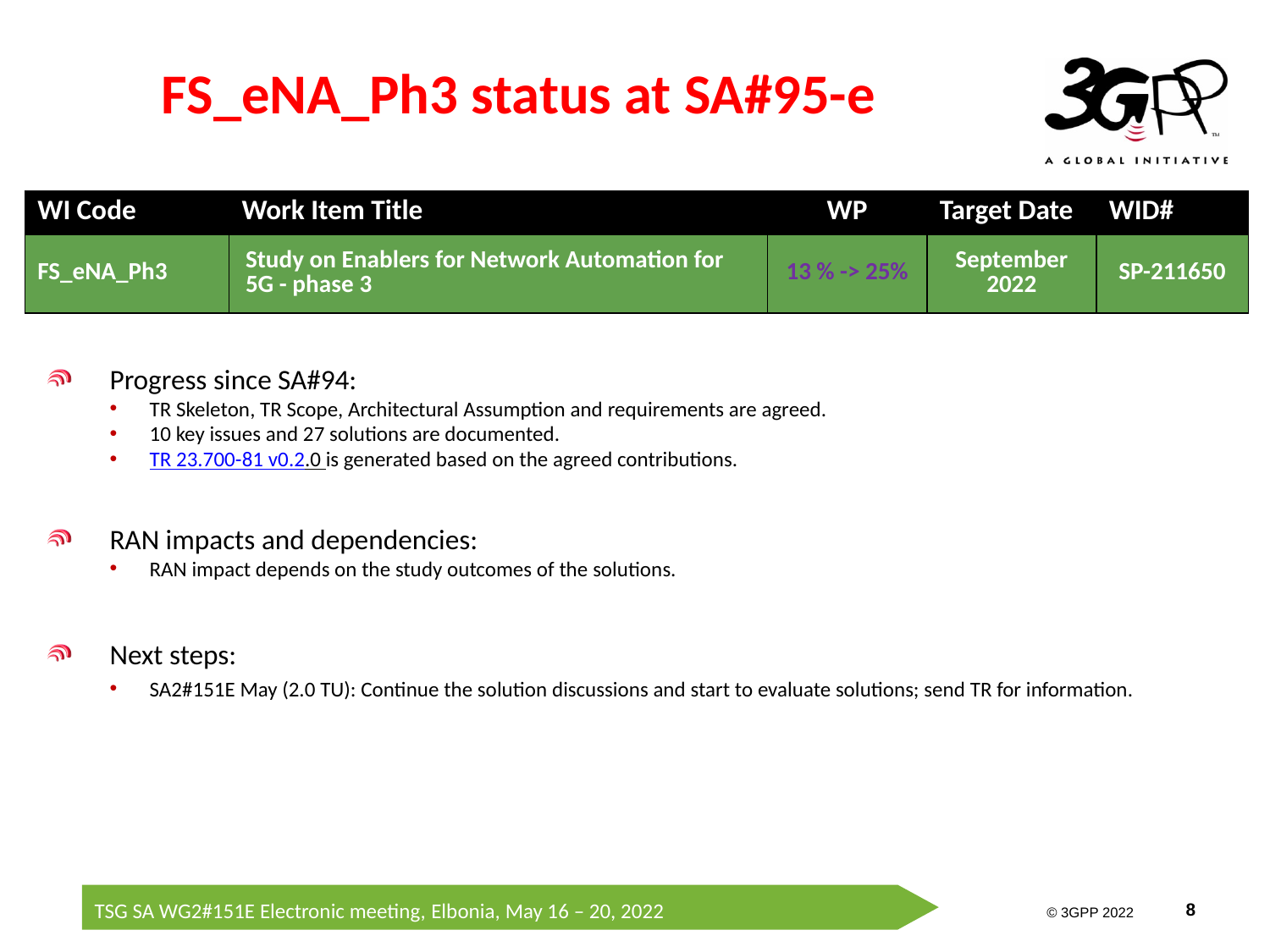

# FS_eNA_Ph3 status at SA#95-e
| WI Code | Work Item Title | WP | Target Date | WID# |
| --- | --- | --- | --- | --- |
| FS\_eNA\_Ph3 | Study on Enablers for Network Automation for 5G - phase 3 | 13 % -> 25% | September 2022 | SP-211650 |
Progress since SA#94:
TR Skeleton, TR Scope, Architectural Assumption and requirements are agreed.
10 key issues and 27 solutions are documented.
TR 23.700-81 v0.2.0 is generated based on the agreed contributions.

RAN impacts and dependencies:
RAN impact depends on the study outcomes of the solutions.

Next steps:
SA2#151E May (2.0 TU): Continue the solution discussions and start to evaluate solutions; send TR for information.